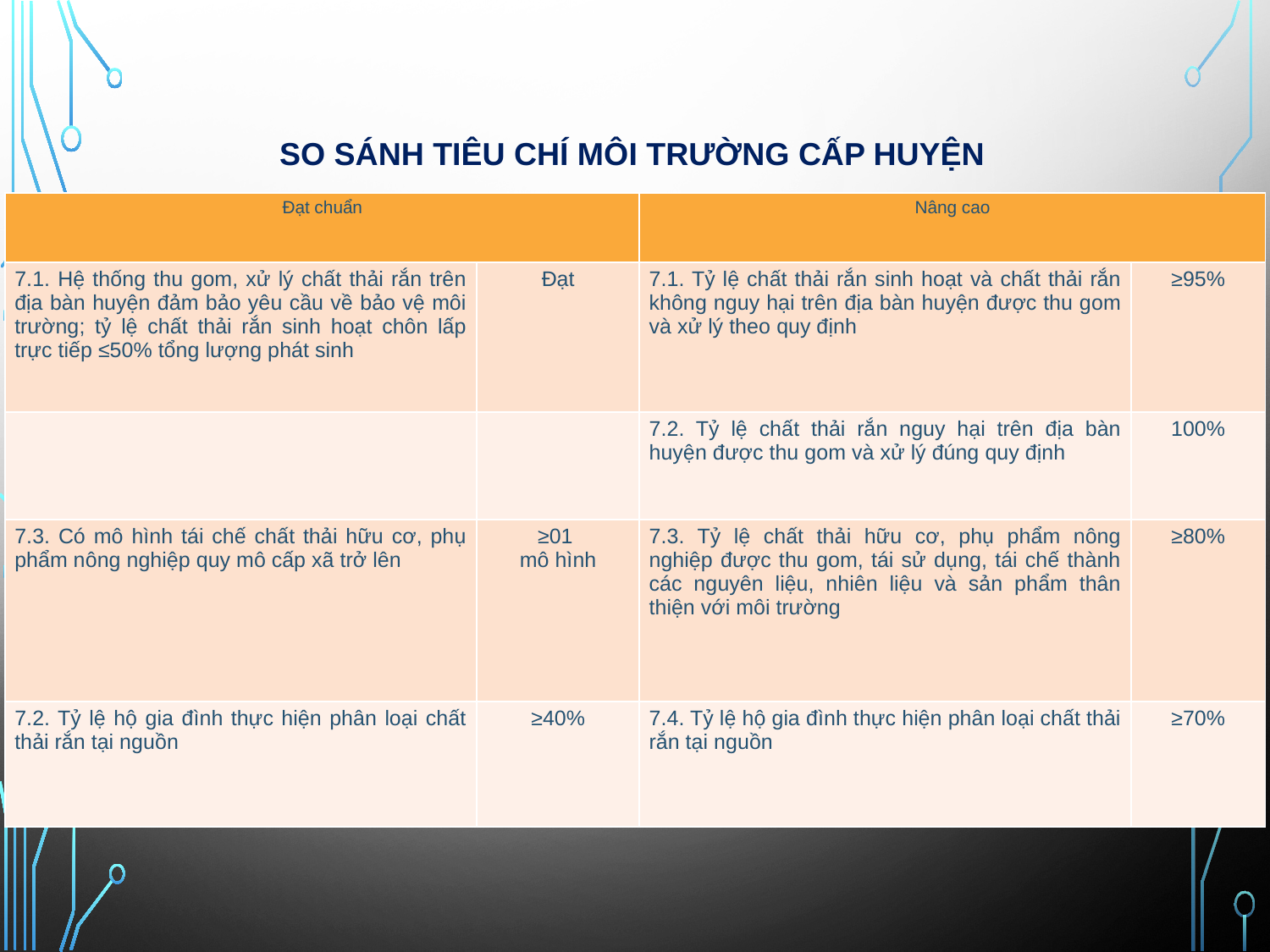

# So sánh Tiêu chí môi trường cấp HUYỆN
| Đạt chuẩn |  | Nâng cao |  |
| --- | --- | --- | --- |
| 7.1. Hệ thống thu gom, xử lý chất thải rắn trên địa bàn huyện đảm bảo yêu cầu về bảo vệ môi trường; tỷ lệ chất thải rắn sinh hoạt chôn lấp trực tiếp ≤50% tổng lượng phát sinh | Đạt | 7.1. Tỷ lệ chất thải rắn sinh hoạt và chất thải rắn không nguy hại trên địa bàn huyện được thu gom và xử lý theo quy định | ≥95% |
|  |  | 7.2. Tỷ lệ chất thải rắn nguy hại trên địa bàn huyện được thu gom và xử lý đúng quy định | 100% |
| 7.3. Có mô hình tái chế chất thải hữu cơ, phụ phẩm nông nghiệp quy mô cấp xã trở lên | ≥01 mô hình | 7.3. Tỷ lệ chất thải hữu cơ, phụ phẩm nông nghiệp được thu gom, tái sử dụng, tái chế thành các nguyên liệu, nhiên liệu và sản phẩm thân thiện với môi trường | ≥80% |
| 7.2. Tỷ lệ hộ gia đình thực hiện phân loại chất thải rắn tại nguồn | ≥40% | 7.4. Tỷ lệ hộ gia đình thực hiện phân loại chất thải rắn tại nguồn | ≥70% |